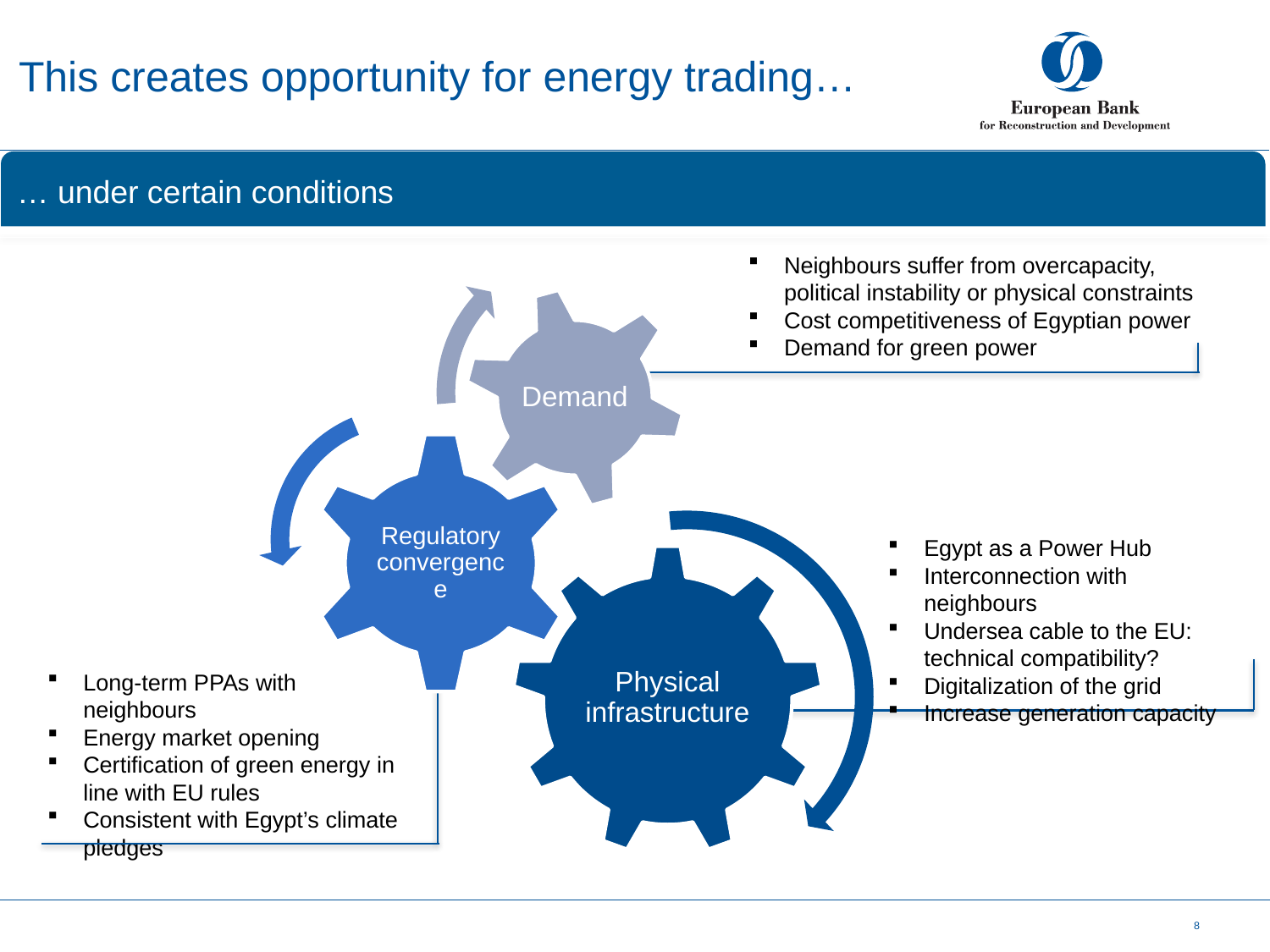

# This creates opportunity for energy trading…
… under certain conditions

Neighbours suffer from overcapacity, political instability or physical constraints
Cost competitiveness of Egyptian power
Demand for green power
Demand

Regulatory convergence

Egypt as a Power Hub
Interconnection with neighbours
Undersea cable to the EU:  technical compatibility?
Digitalization of the grid
Increase generation capacity
Physical infrastructure
Long-term PPAs with neighbours
Energy market opening
Certification of green energy in line with EU rules
Consistent with Egypt’s climate pledges

Sustainable Infrastructure Group
8